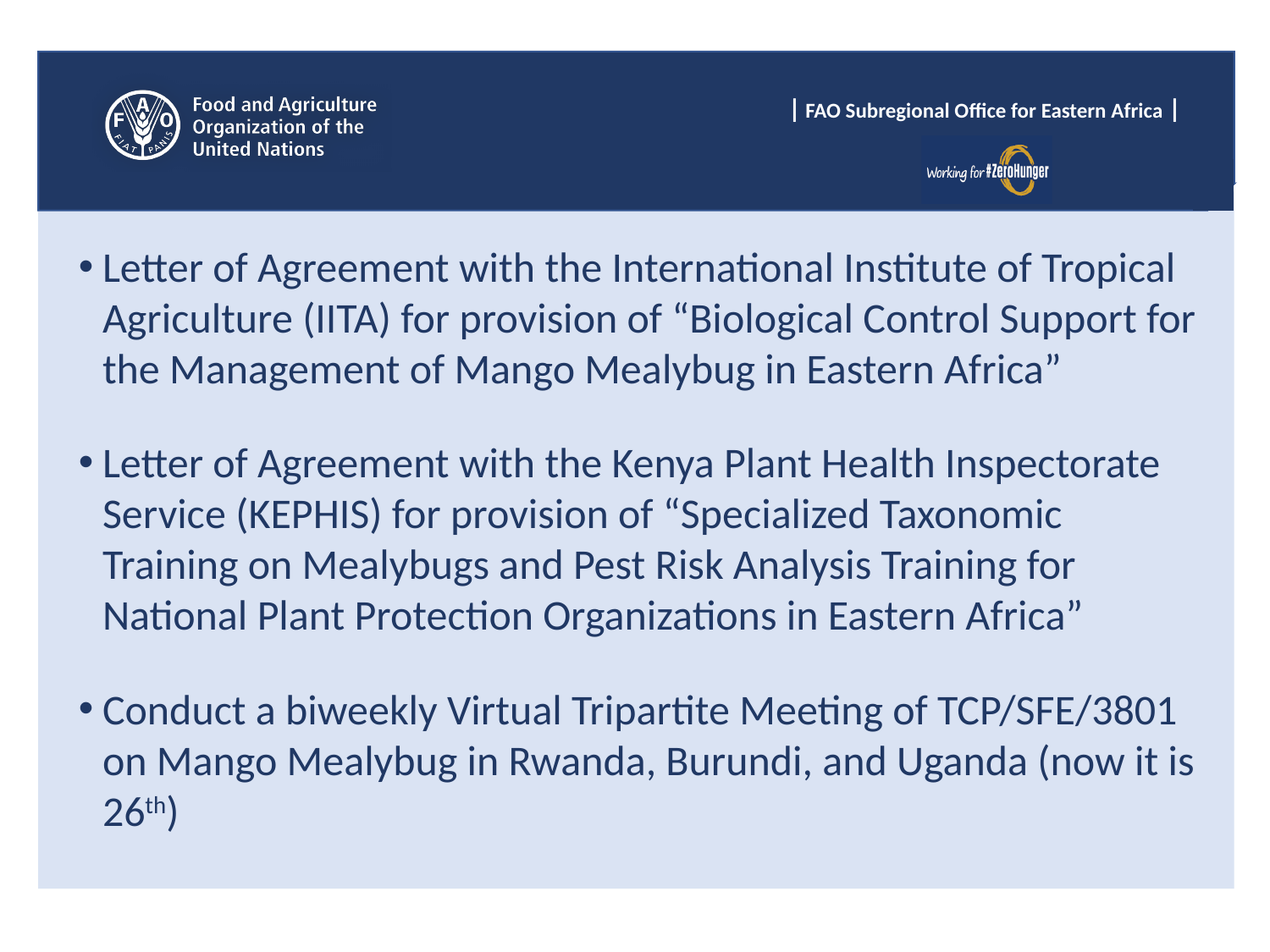

Letter of Agreement with the International Institute of Tropical Agriculture (IITA) for provision of “Biological Control Support for the Management of Mango Mealybug in Eastern Africa”

Letter of Agreement with the Kenya Plant Health Inspectorate Service (KEPHIS) for provision of “Specialized Taxonomic Training on Mealybugs and Pest Risk Analysis Training for National Plant Protection Organizations in Eastern Africa”

Conduct a biweekly Virtual Tripartite Meeting of TCP/SFE/3801 on Mango Mealybug in Rwanda, Burundi, and Uganda (now it is 26th)